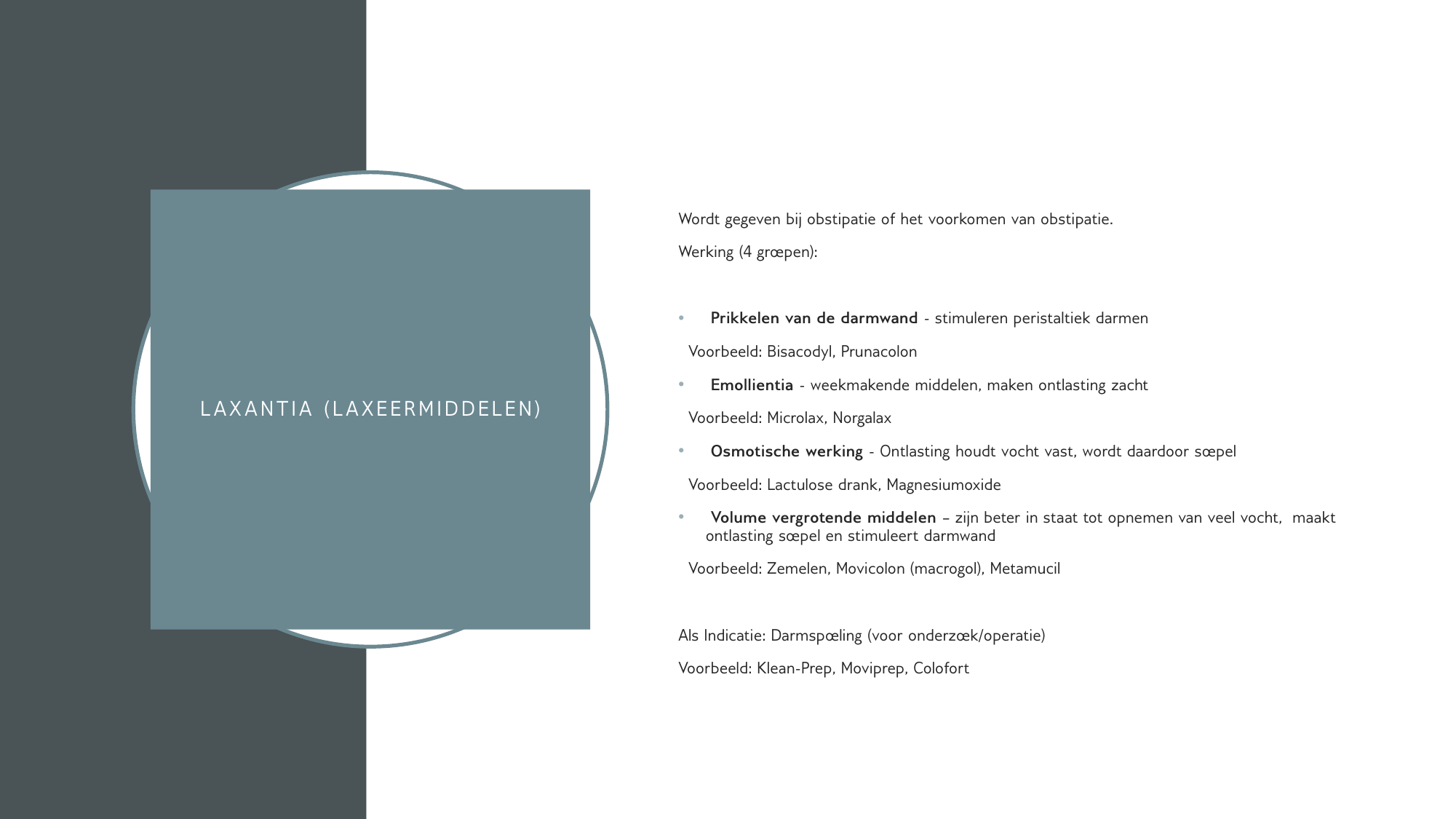

Wordt gegeven bij obstipatie of het voorkomen van obstipatie.
Werking (4 groepen):

 Prikkelen van de darmwand - stimuleren peristaltiek darmen
  Voorbeeld: Bisacodyl, Prunacolon
 Emollientia - weekmakende middelen, maken ontlasting zacht
  Voorbeeld: Microlax, Norgalax
 Osmotische werking - Ontlasting houdt vocht vast, wordt daardoor soepel
  Voorbeeld: Lactulose drank, Magnesiumoxide
 Volume vergrotende middelen – zijn beter in staat tot opnemen van veel vocht,  maakt ontlasting soepel en stimuleert darmwand
  Voorbeeld: Zemelen, Movicolon (macrogol), Metamucil

Als Indicatie: Darmspoeling (voor onderzoek/operatie)
Voorbeeld: Klean-Prep, Moviprep, Colofort

# Laxantia (laxeermiddelen)